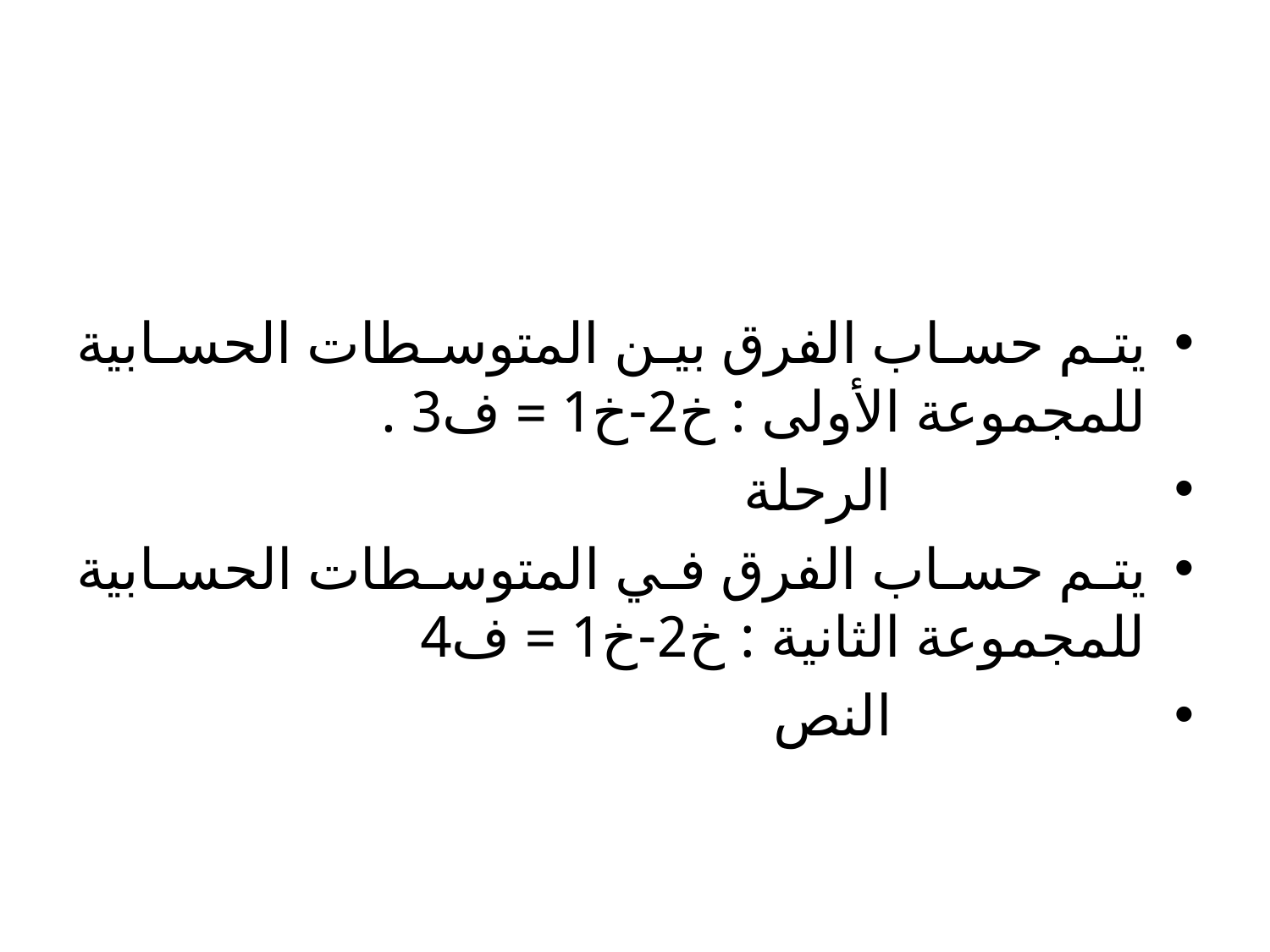

#

يتم حساب الفرق بين المتوسطات الحسابية للمجموعة الأولى : خ2-خ1 = ف3 .
			الرحلة
يتم حساب الفرق في المتوسطات الحسابية للمجموعة الثانية : خ2-خ1 = ف4
			النص